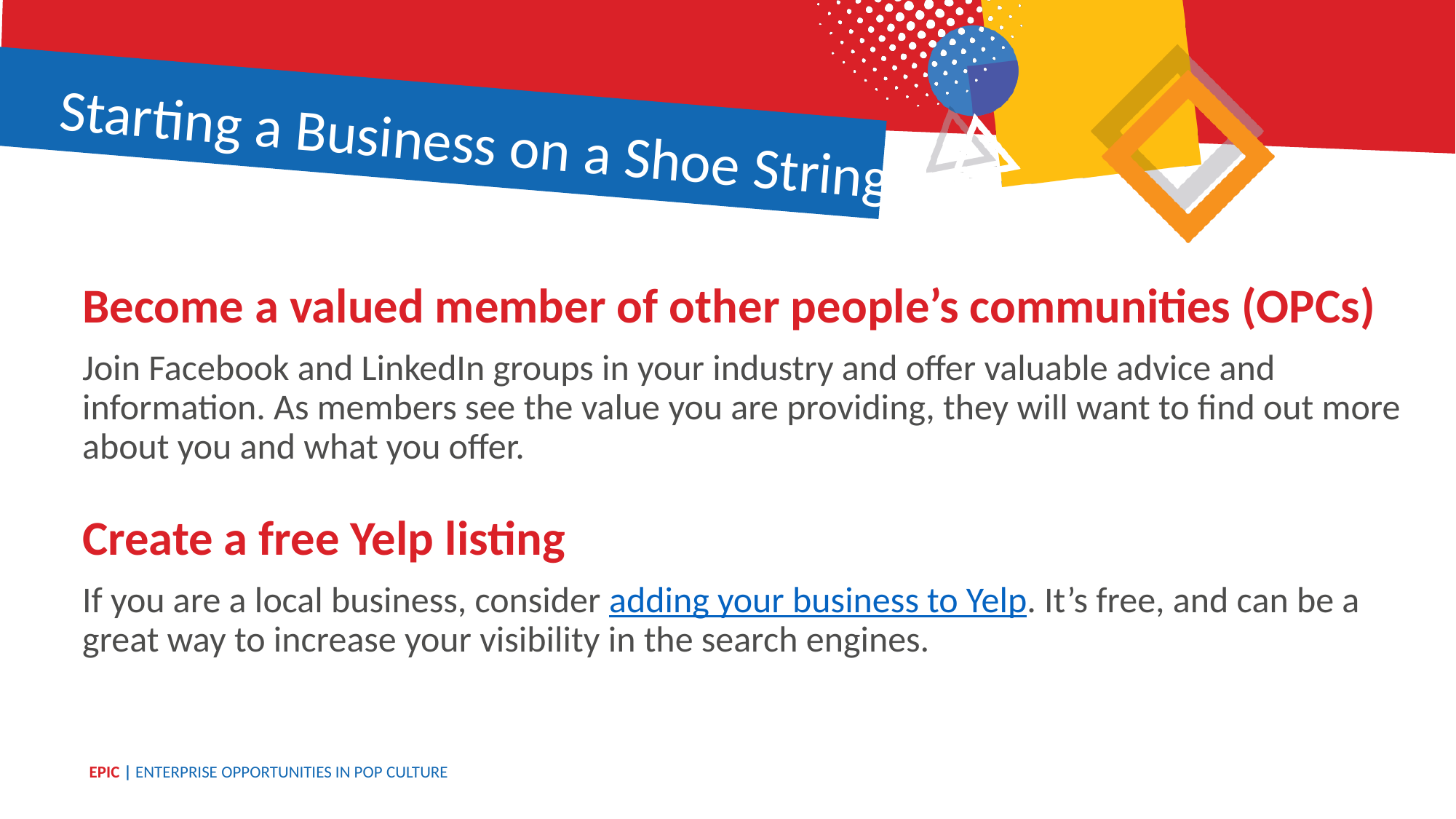

Starting a Business on a Shoe String

Become a valued member of other people’s communities (OPCs)
Join Facebook and LinkedIn groups in your industry and offer valuable advice and information. As members see the value you are providing, they will want to find out more about you and what you offer.

Create a free Yelp listing
If you are a local business, consider adding your business to Yelp. It’s free, and can be a great way to increase your visibility in the search engines.